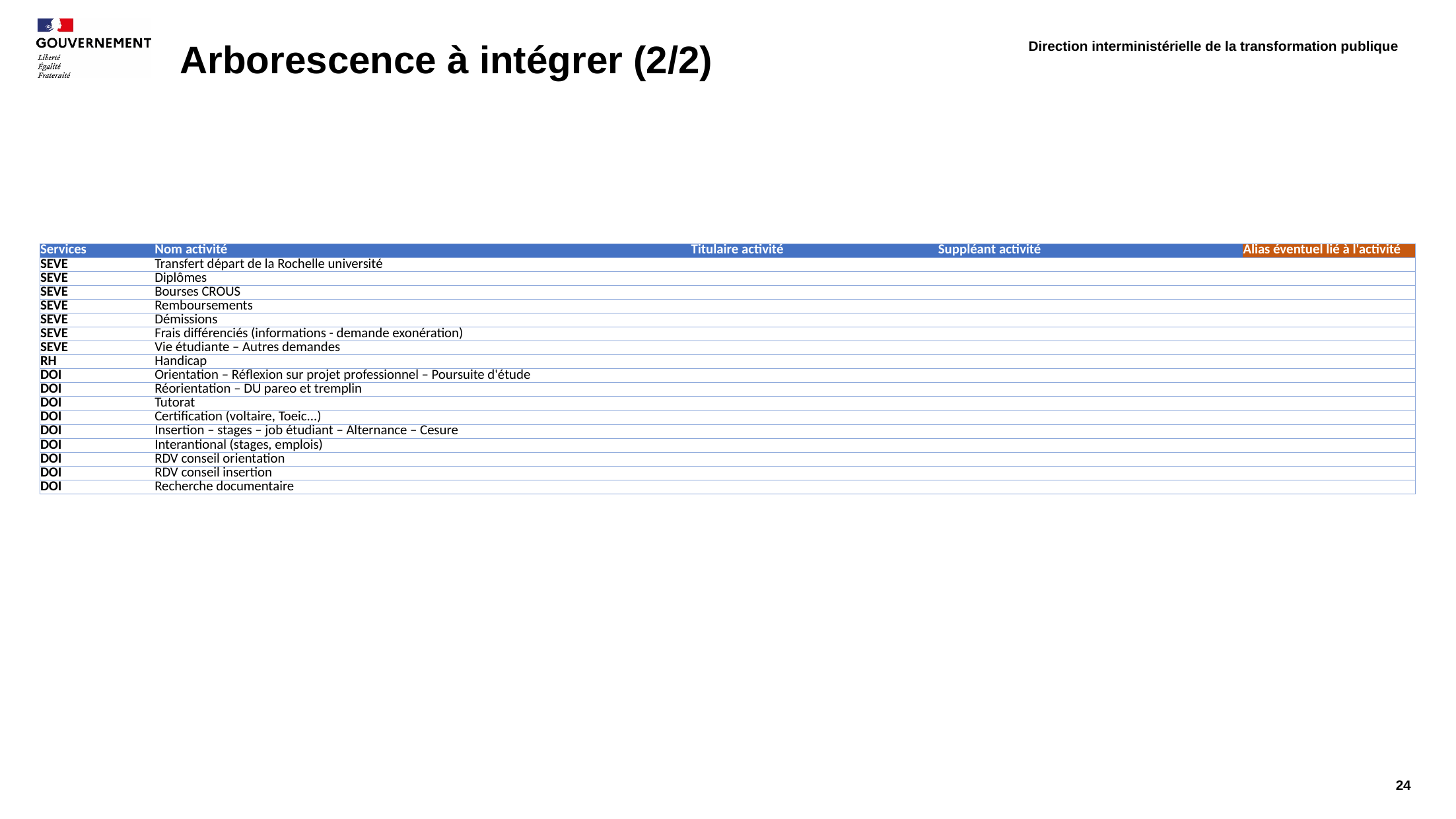

# Arborescence à intégrer (2/2)
| Services | Nom activité | Titulaire activité | Suppléant activité | Alias éventuel lié à l'activité |
| --- | --- | --- | --- | --- |
| SEVE | Transfert départ de la Rochelle université |  |  |  |
| SEVE | Diplômes |  |  |  |
| SEVE | Bourses CROUS |  |  |  |
| SEVE | Remboursements |  |  |  |
| SEVE | Démissions |  |  |  |
| SEVE | Frais différenciés (informations - demande exonération) |  |  |  |
| SEVE | Vie étudiante – Autres demandes |  |  |  |
| RH | Handicap |  |  |  |
| DOI | Orientation – Réflexion sur projet professionnel – Poursuite d'étude |  |  |  |
| DOI | Réorientation – DU pareo et tremplin |  |  |  |
| DOI | Tutorat |  |  |  |
| DOI | Certification (voltaire, Toeic...) |  |  |  |
| DOI | Insertion – stages – job étudiant – Alternance – Cesure |  |  |  |
| DOI | Interantional (stages, emplois) |  |  |  |
| DOI | RDV conseil orientation |  |  |  |
| DOI | RDV conseil insertion |  |  |  |
| DOI | Recherche documentaire |  |  |  |